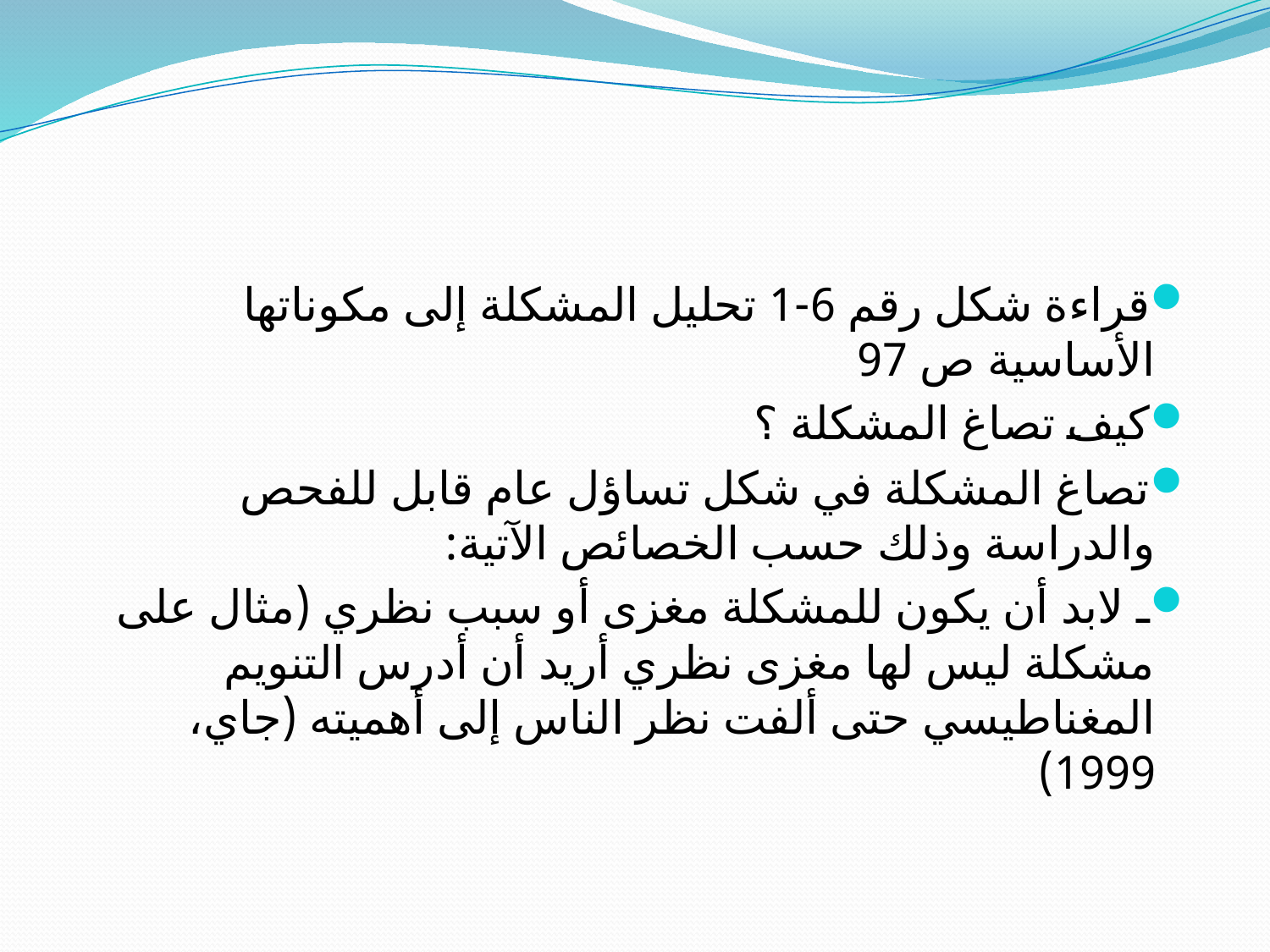

#
قراءة شكل رقم 6-1 تحليل المشكلة إلى مكوناتها الأساسية ص 97
كيف تصاغ المشكلة ؟
تصاغ المشكلة في شكل تساؤل عام قابل للفحص والدراسة وذلك حسب الخصائص الآتية:
ـ لابد أن يكون للمشكلة مغزى أو سبب نظري (مثال على مشكلة ليس لها مغزى نظري أريد أن أدرس التنويم المغناطيسي حتى ألفت نظر الناس إلى أهميته (جاي، 1999)